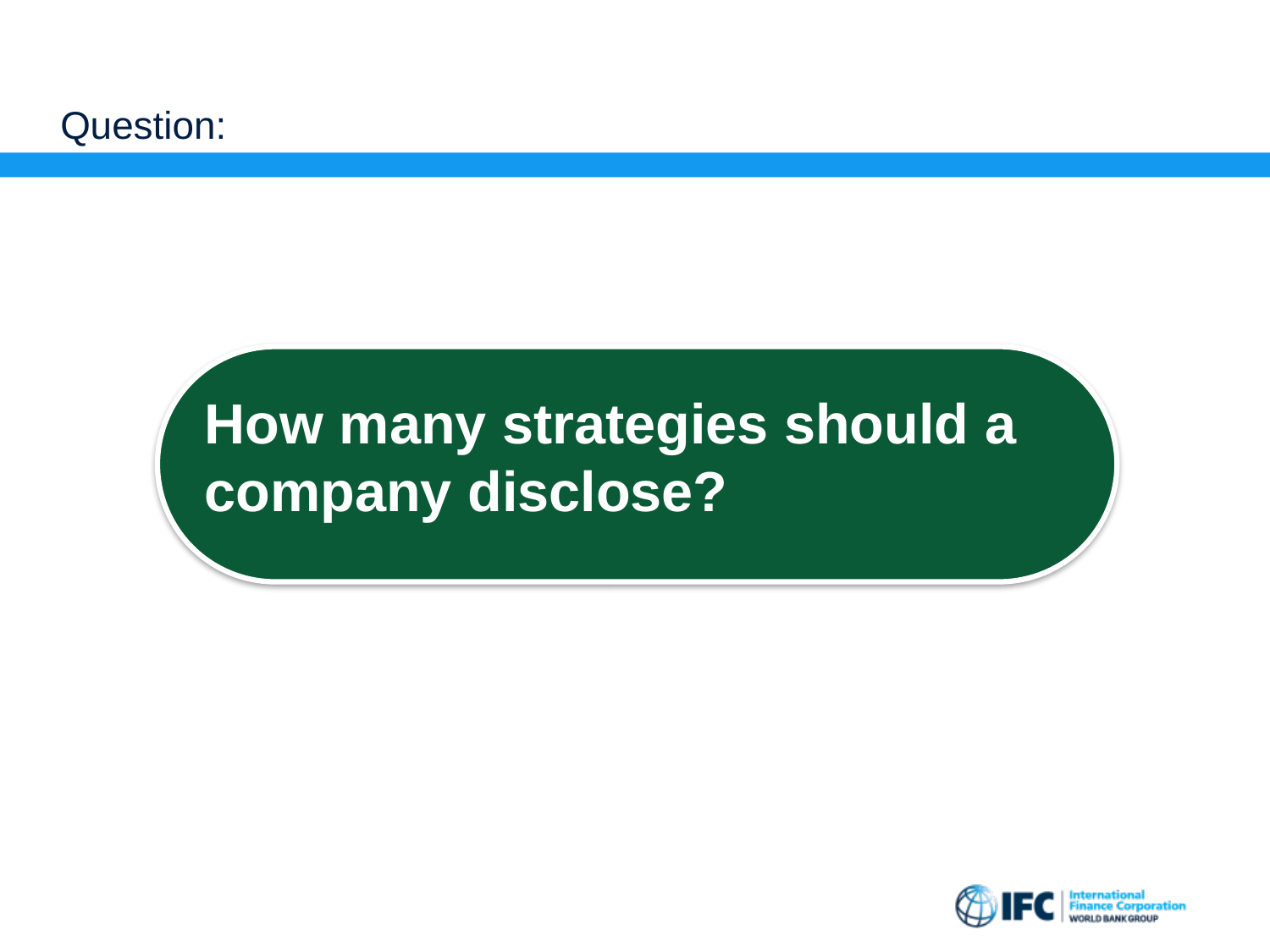

# Question:
How many strategies should a company disclose?